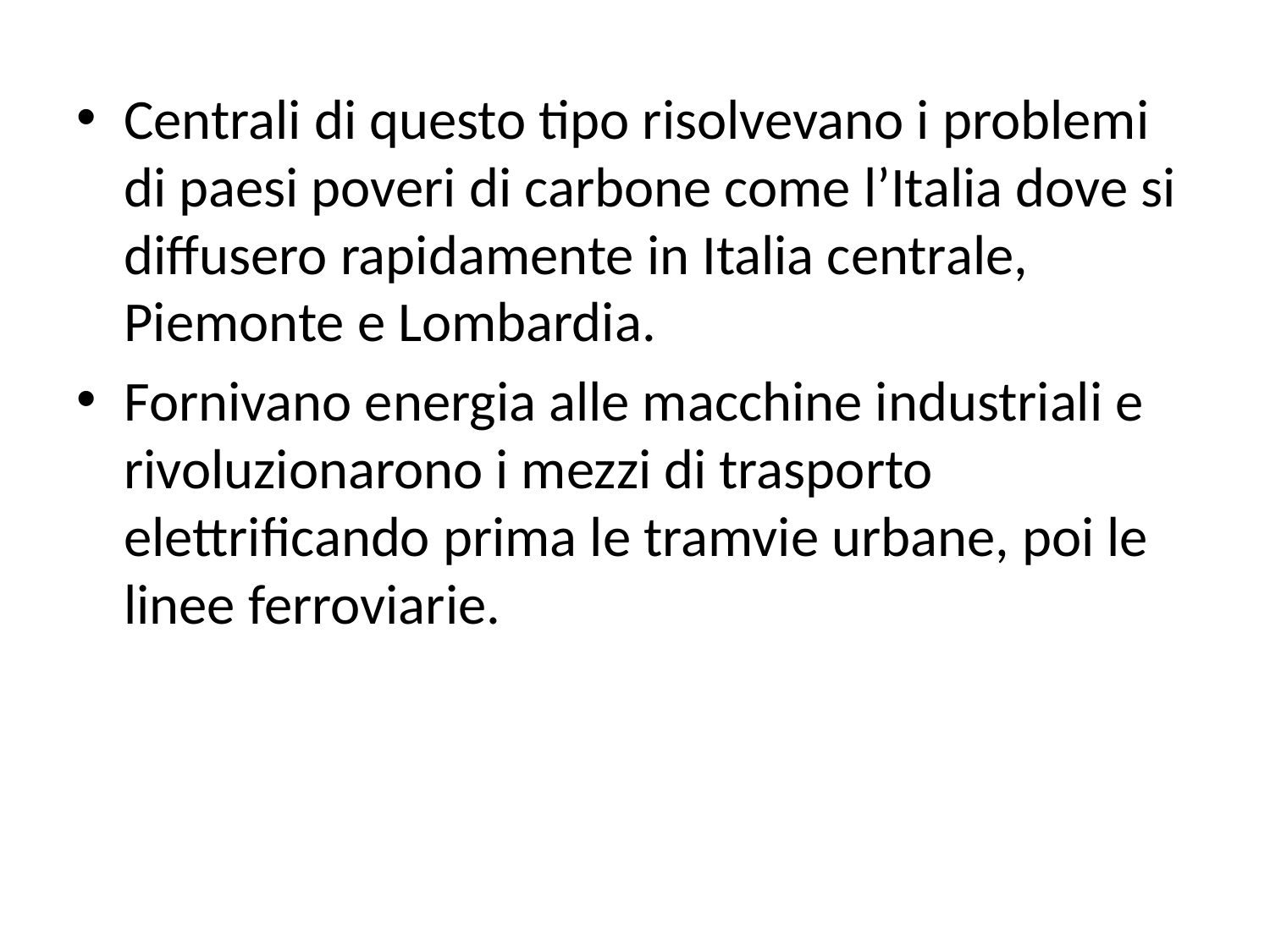

Centrali di questo tipo risolvevano i problemi di paesi poveri di carbone come l’Italia dove si diffusero rapidamente in Italia centrale, Piemonte e Lombardia.
Fornivano energia alle macchine industriali e rivoluzionarono i mezzi di trasporto elettrificando prima le tramvie urbane, poi le linee ferroviarie.